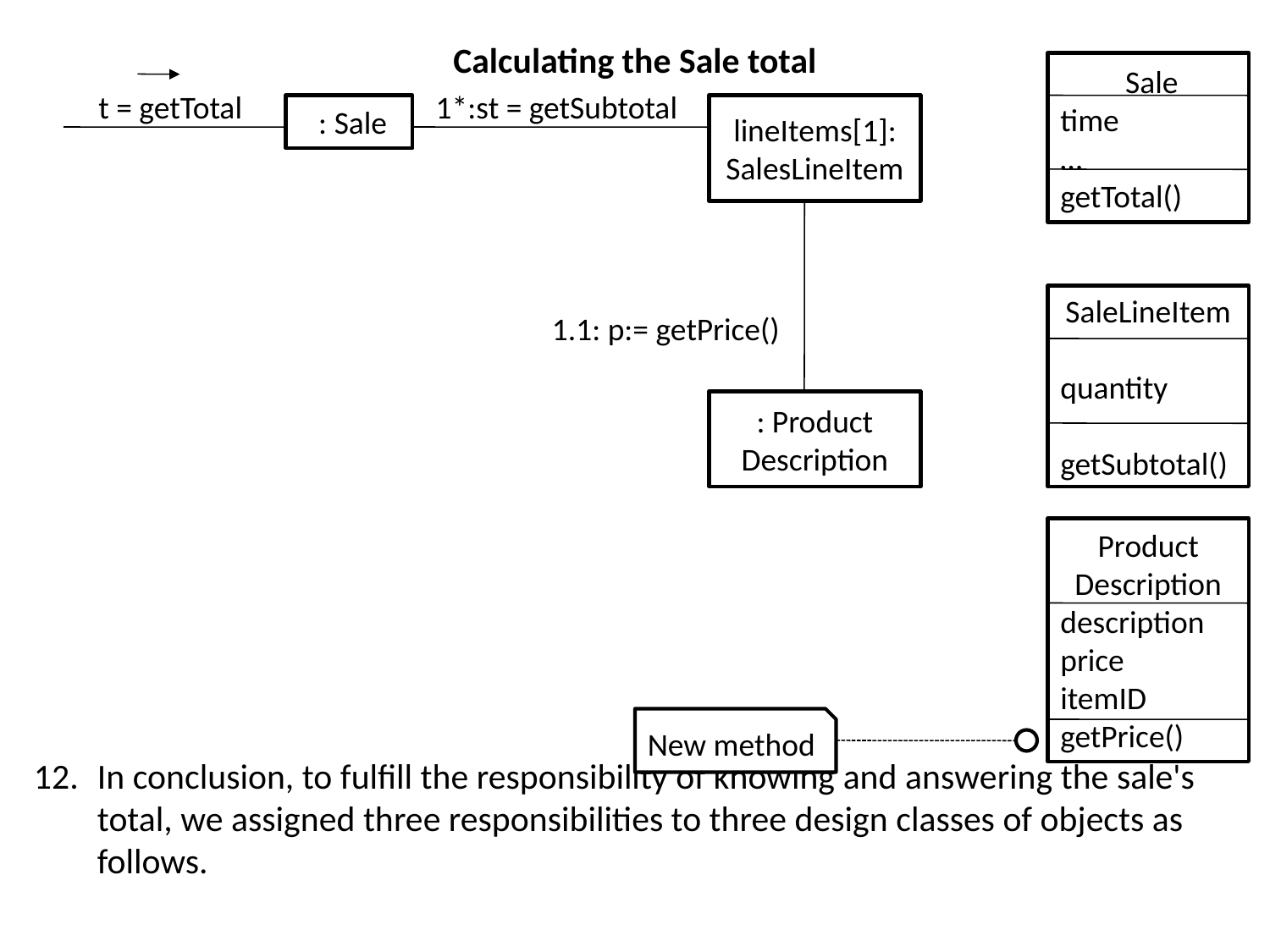

Calculating the Sale total
         t = getTotal                           1*:st = getSubtotal

                                                                        1.1: p:= getPrice()

In conclusion, to fulfill the responsibility of knowing and answering the sale's total, we assigned three responsibilities to three design classes of objects as follows.

 Sale
time
…
getTotal()
 : Sale
lineItems[1]:
SalesLineItem
SaleLineItem

quantity

getSubtotal()

: Product Description

Product Description
description
price
itemID
getPrice()
New method